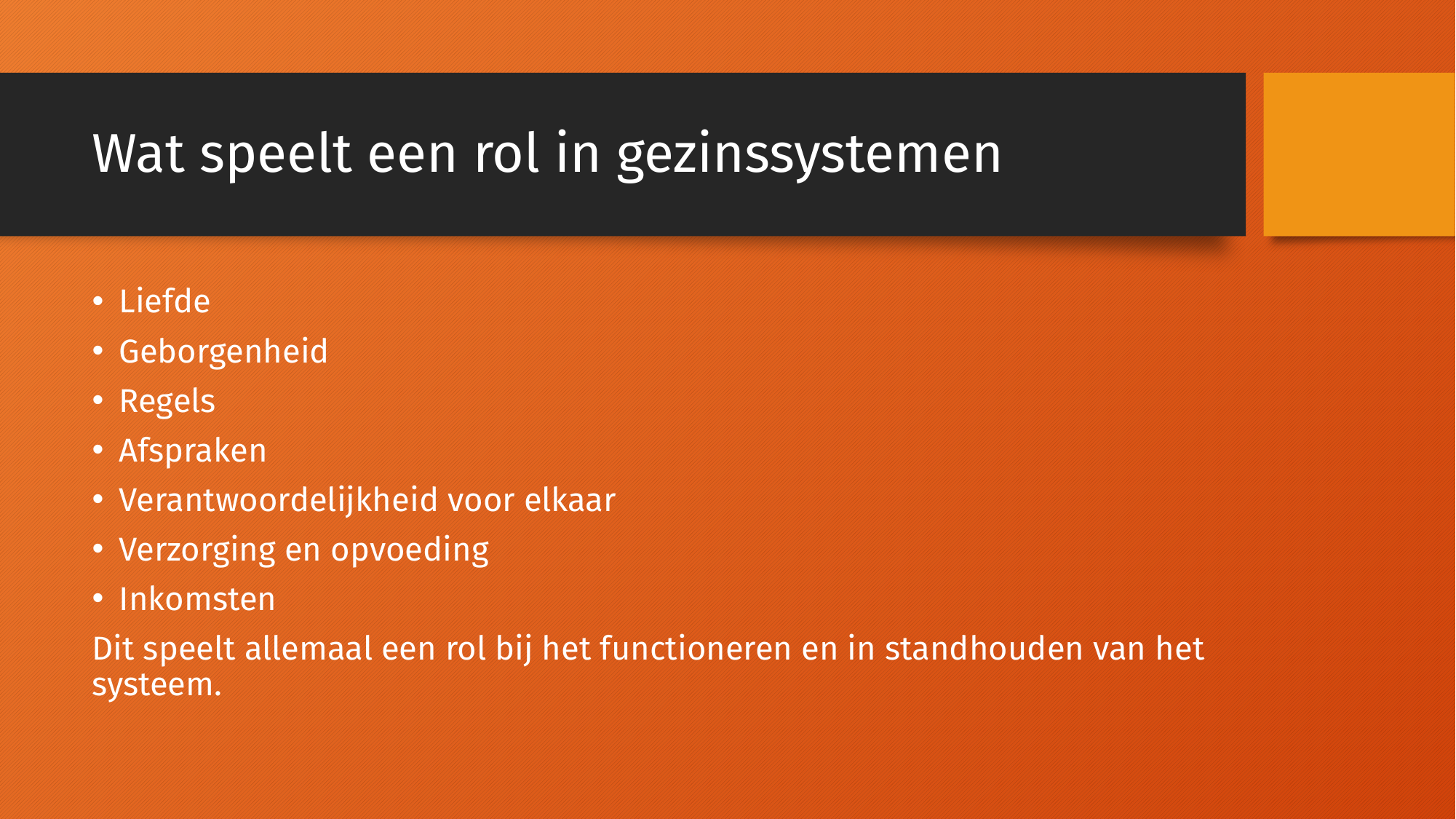

# Wat speelt een rol in gezinssystemen
Liefde
Geborgenheid
Regels
Afspraken
Verantwoordelijkheid voor elkaar
Verzorging en opvoeding
Inkomsten
Dit speelt allemaal een rol bij het functioneren en in standhouden van het systeem.